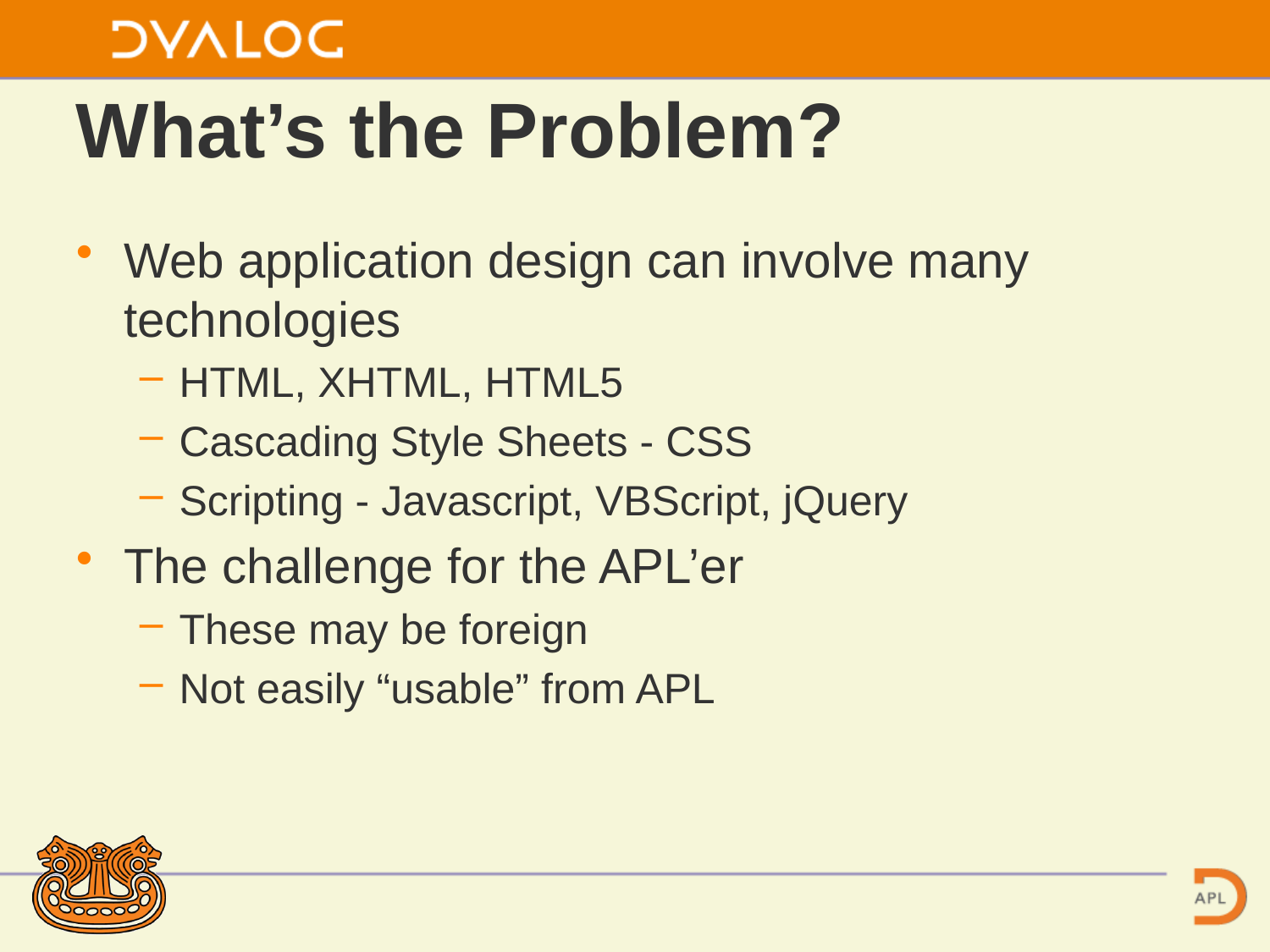

# What’s the Problem?
Web application design can involve many technologies
HTML, XHTML, HTML5
Cascading Style Sheets - CSS
Scripting - Javascript, VBScript, jQuery
The challenge for the APL’er
These may be foreign
Not easily “usable” from APL